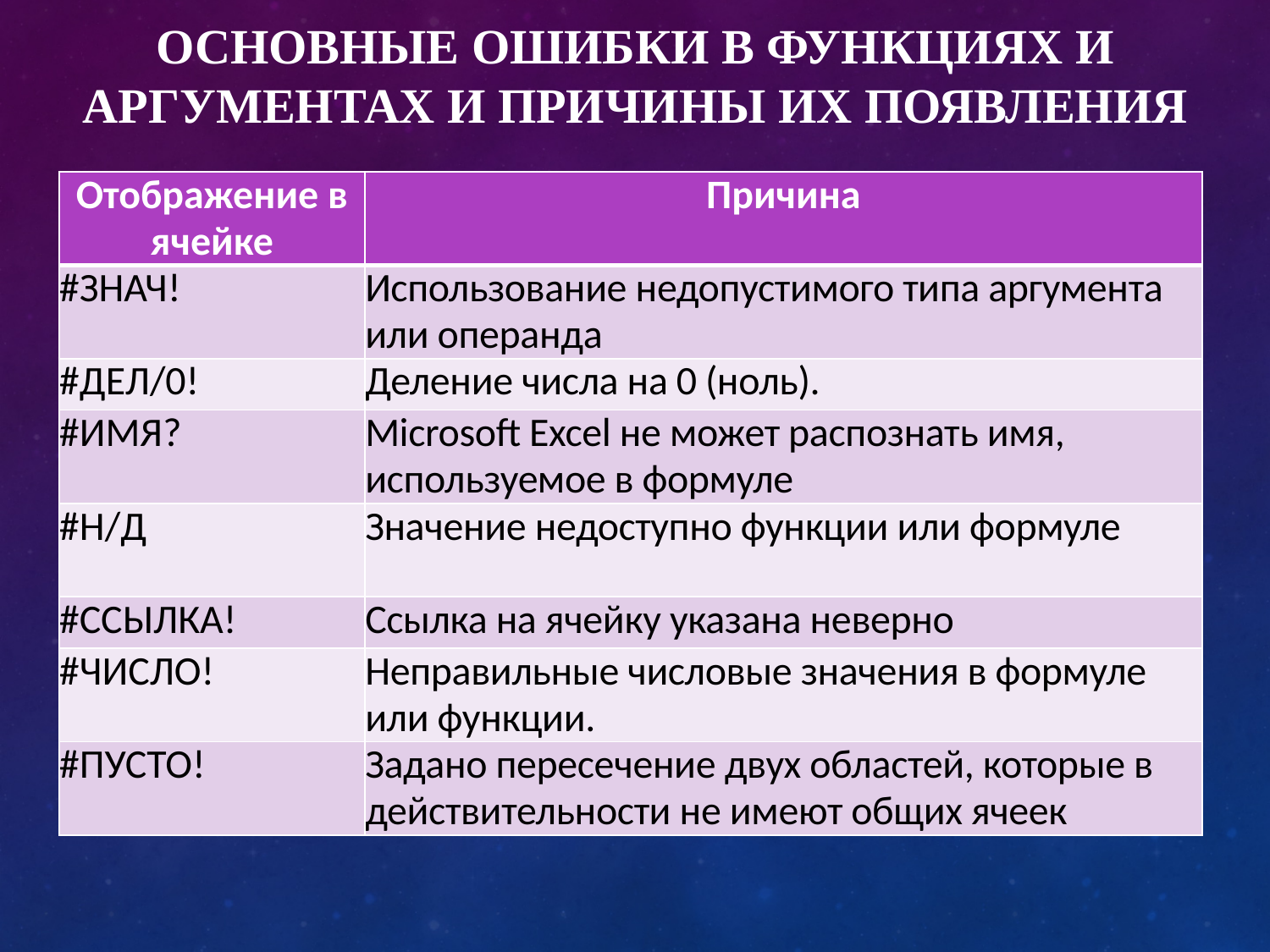

# Основные ошибки в функциях и аргументах и причины их появления
| Отображение в ячейке | Причина |
| --- | --- |
| #ЗНАЧ! | Использование недопустимого типа аргумента или операнда |
| #ДЕЛ/0! | Деление числа на 0 (ноль). |
| #ИМЯ? | Microsoft Excel не может распознать имя, используемое в формуле |
| #Н/Д | Значение недоступно функции или формуле |
| #ССЫЛКА! | Ссылка на ячейку указана неверно |
| #ЧИСЛО! | Неправильные числовые значения в формуле или функции. |
| #ПУСТО! | Задано пересечение двух областей, которые в действительности не имеют общих ячеек |